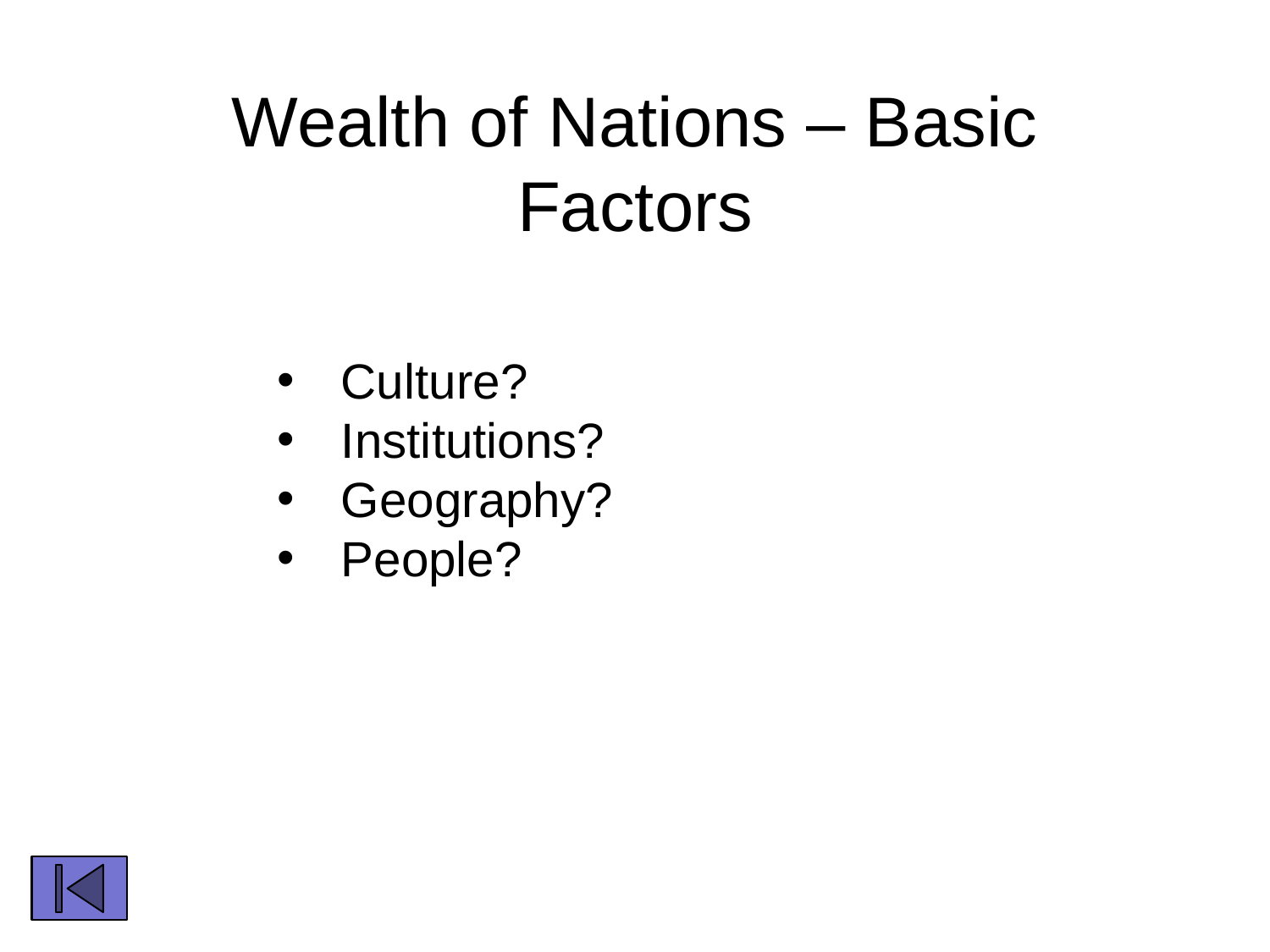

Wealth of Nations – Basic Factors

Culture?
Institutions?
Geography?
People?

23